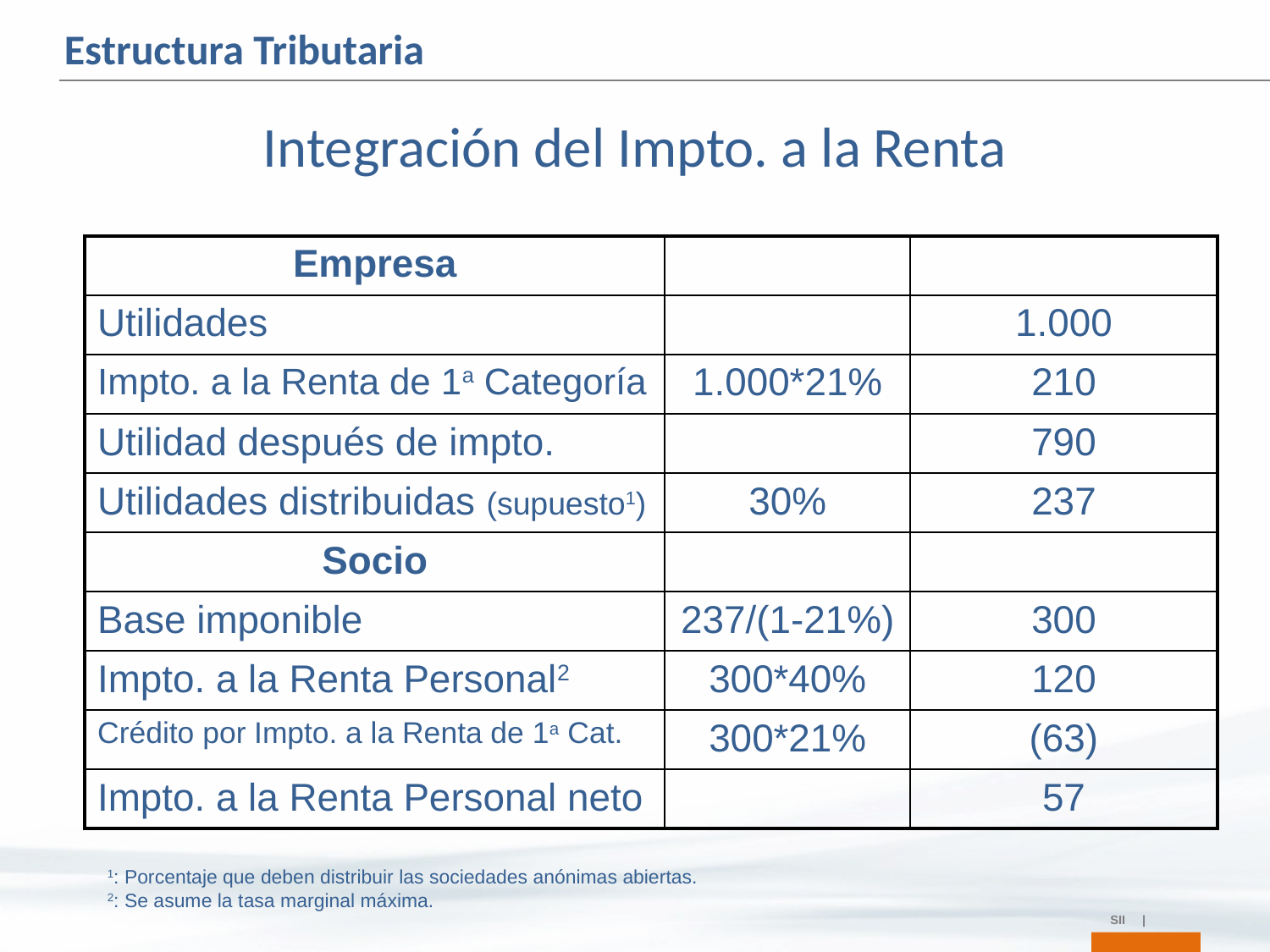

Estructura Tributaria
Integración del Impto. a la Renta
| Empresa |  |  |
| --- | --- | --- |
| Utilidades |  | 1.000 |
| Impto. a la Renta de 1a Categoría | 1.000\*21% | 210 |
| Utilidad después de impto. |  | 790 |
| Utilidades distribuidas (supuesto1) | 30% | 237 |
| Socio |  |  |
| Base imponible | 237/(1-21%) | 300 |
| Impto. a la Renta Personal2 | 300\*40% | 120 |
| Crédito por Impto. a la Renta de 1a Cat. | 300\*21% | (63) |
| Impto. a la Renta Personal neto |  | 57 |
1: Porcentaje que deben distribuir las sociedades anónimas abiertas.
2: Se asume la tasa marginal máxima.
SII     |